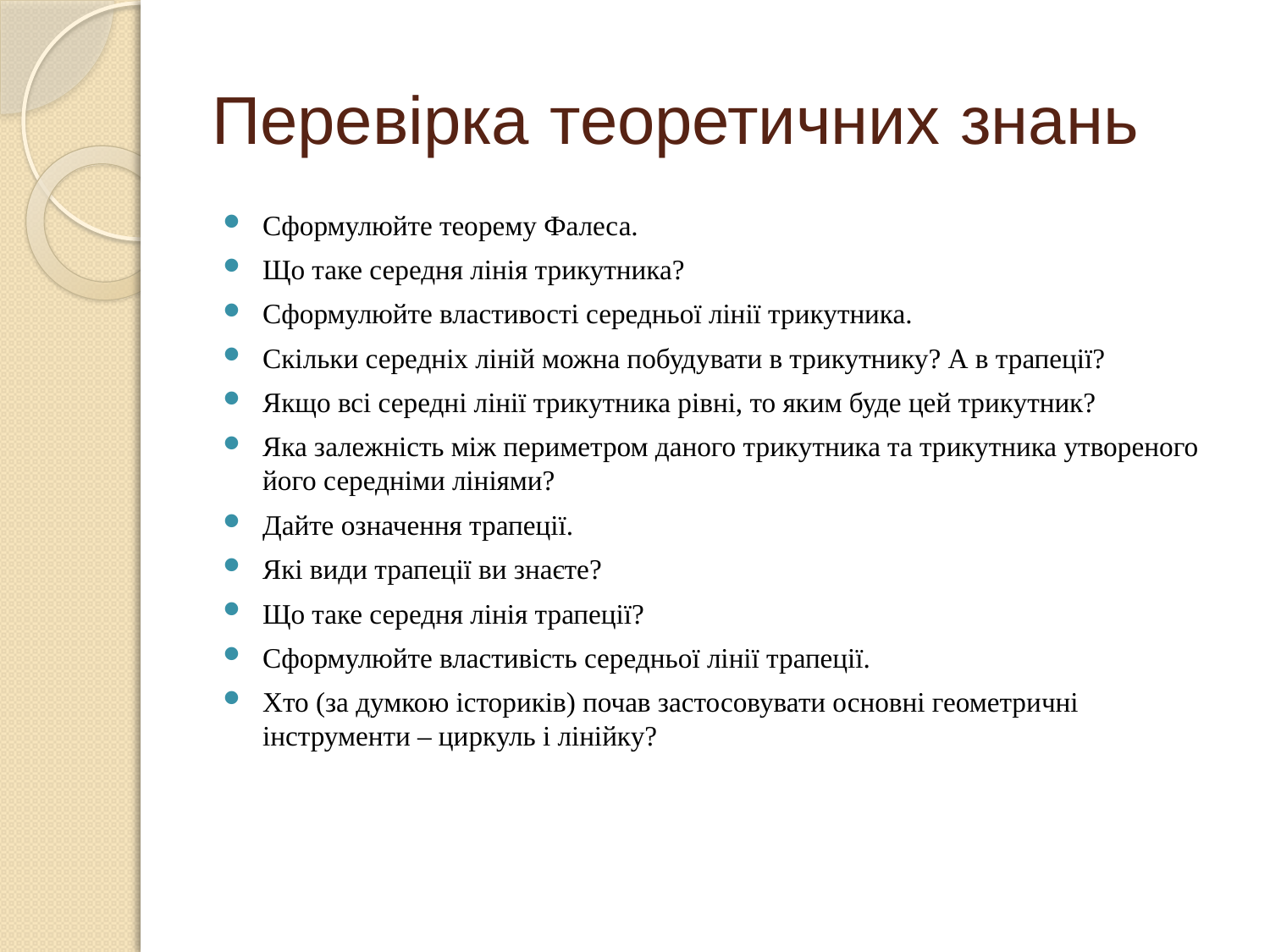

# Перевірка теоретичних знань
Сформулюйте теорему Фалеса.
Що таке середня лінія трикутника?
Сформулюйте властивості середньої лінії трикутника.
Скільки середніх ліній можна побудувати в трикутнику? А в трапеції?
Якщо всі середні лінії трикутника рівні, то яким буде цей трикутник?
Яка залежність між периметром даного трикутника та трикутника утвореного його середніми лініями?
Дайте означення трапеції.
Які види трапеції ви знаєте?
Що таке середня лінія трапеції?
Сформулюйте властивість середньої лінії трапеції.
Хто (за думкою істориків) почав застосовувати основні геометричні інструменти – циркуль і лінійку?